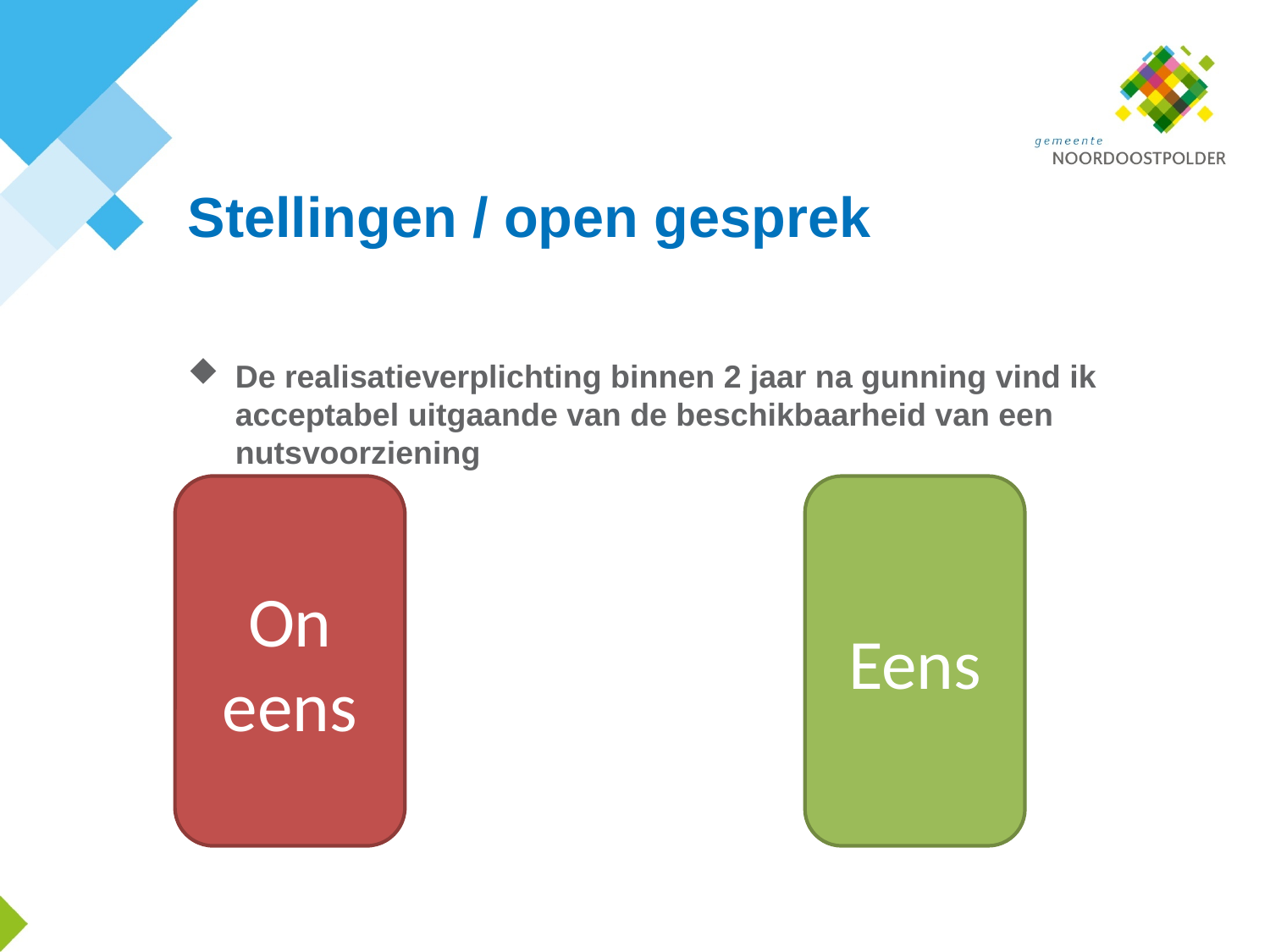

# Stellingen / open gesprek
De realisatieverplichting binnen 2 jaar na gunning vind ik acceptabel uitgaande van de beschikbaarheid van een nutsvoorziening
On
eens
Eens